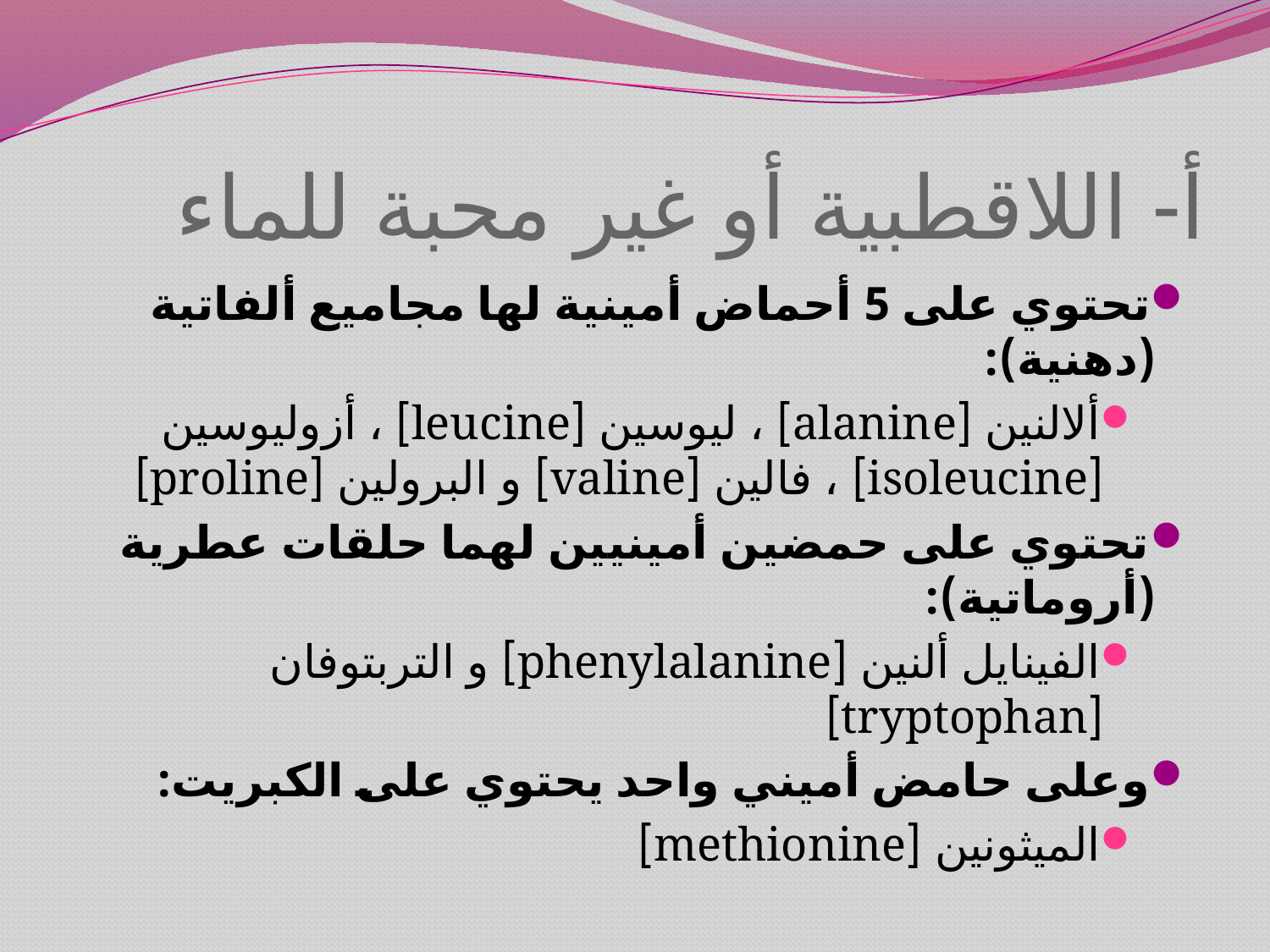

# أ- اللاقطبية أو غير محبة للماء
تحتوي على 5 أحماض أمينية لها مجاميع ألفاتية (دهنية):
ألالنين [alanine] ، ليوسين [leucine] ، أزوليوسين [isoleucine] ، فالين [valine] و البرولين [proline]
تحتوي على حمضين أمينيين لهما حلقات عطرية (أروماتية):
الفينايل ألنين [phenylalanine] و التربتوفان [tryptophan]
وعلى حامض أميني واحد يحتوي على الكبريت:
الميثونين [methionine]